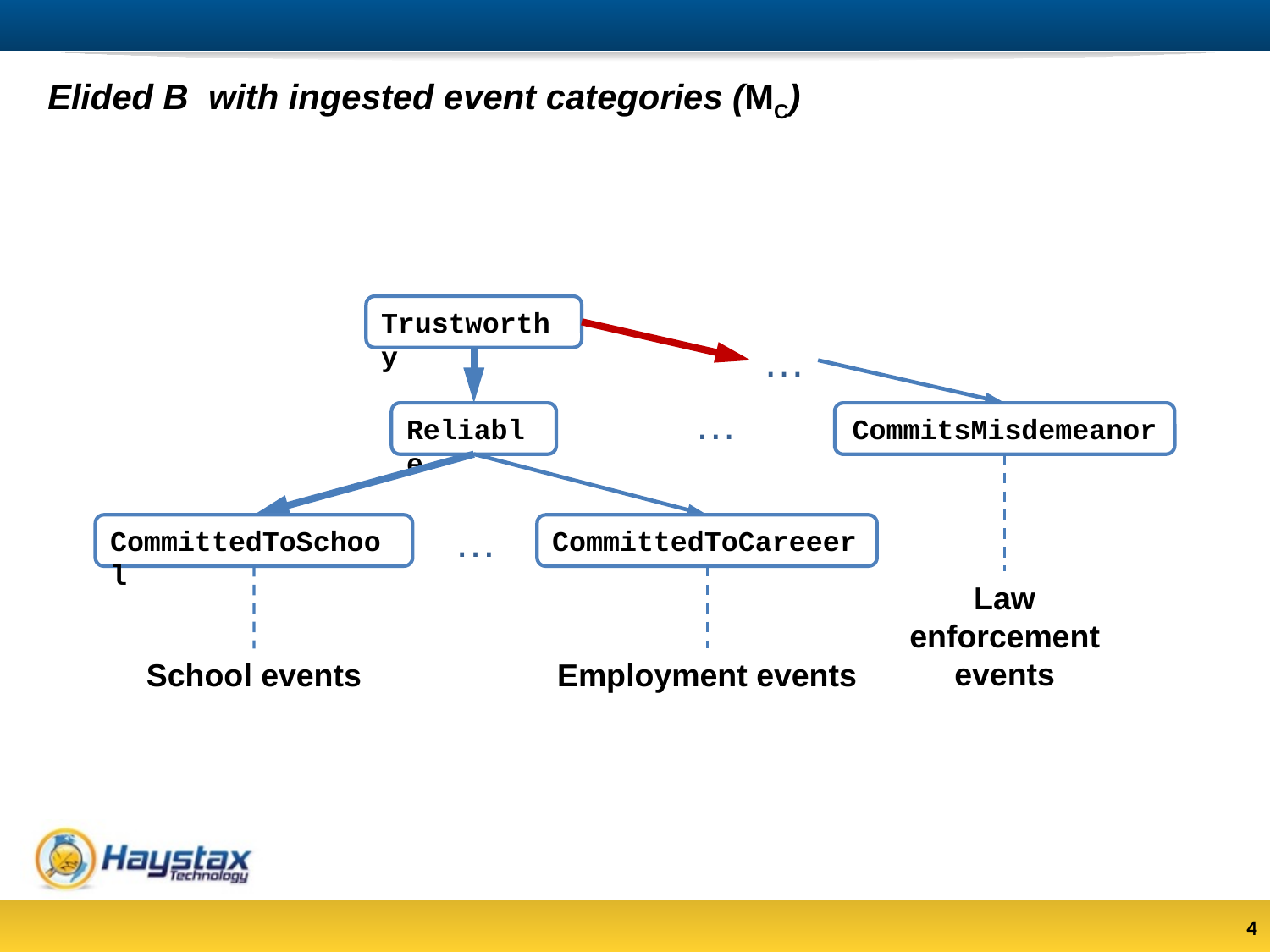

# Elided B  with ingested event categories (MC)
Trustworthy
…
…
Reliable
CommitsMisdemeanor
…
CommittedToSchool
CommittedToCareeer
Law
enforcement
events
School events
Employment events